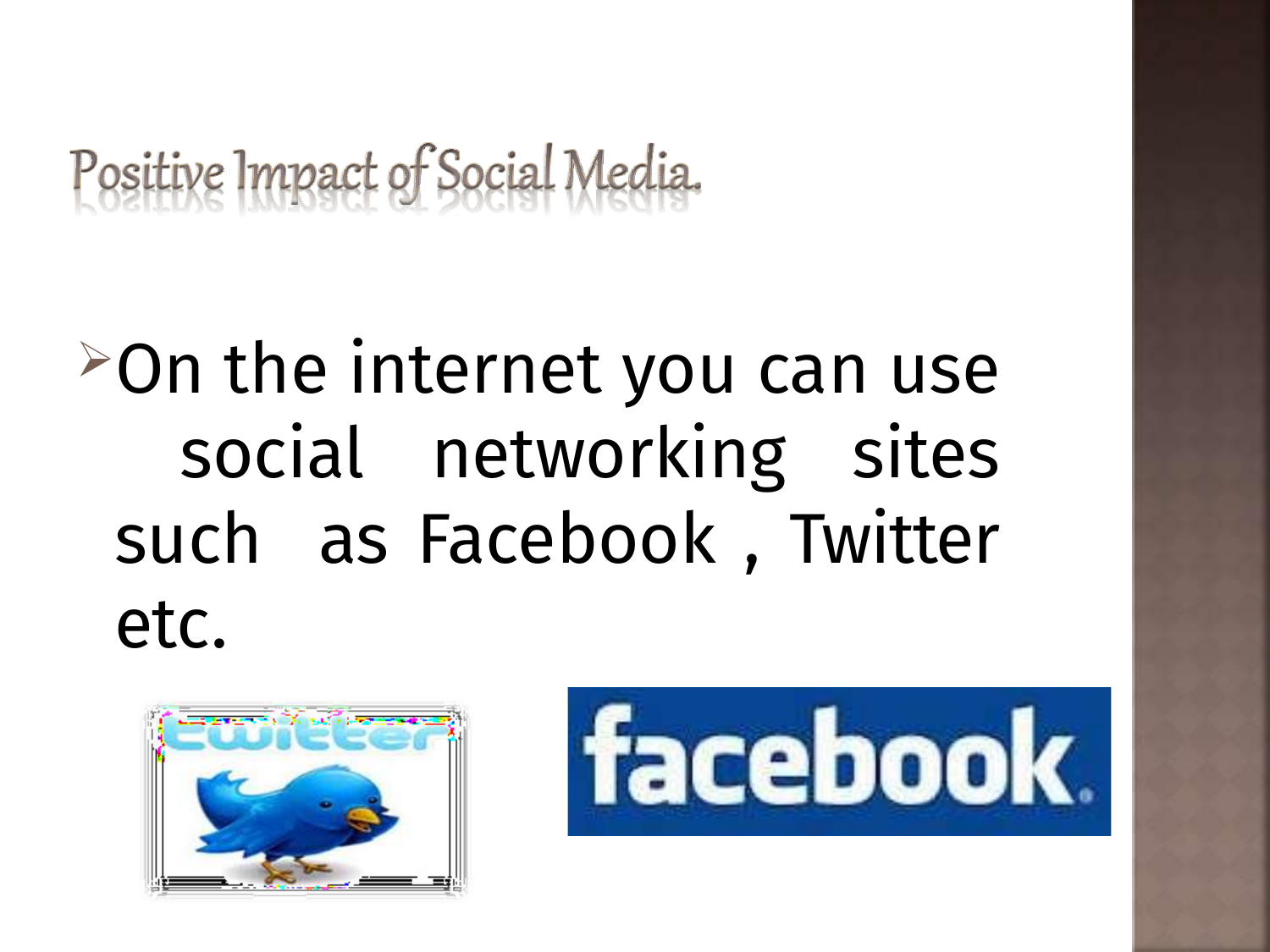

On the internet you can use  social networking sites such  as Facebook , Twitter etc.